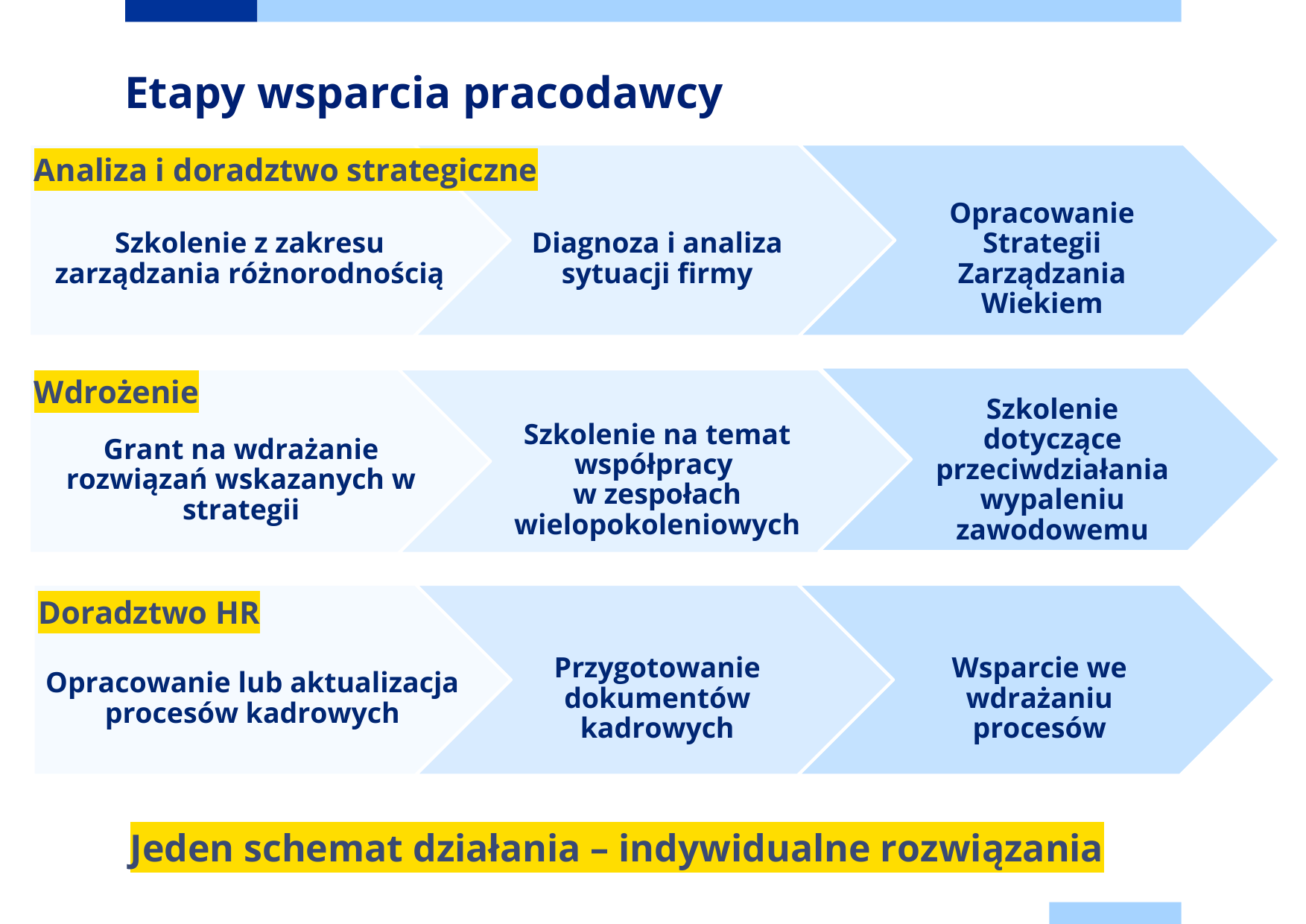

# Etapy wsparcia pracodawcy
Szkolenie z zakresu zarządzania różnorodnością
Diagnoza i analiza sytuacji firmy
Opracowanie Strategii Zarządzania Wiekiem
Analiza i doradztwo strategiczne
Grant na wdrażanie rozwiązań wskazanych w strategii
Szkolenie na temat współpracy
w zespołach wielopokoleniowych
Szkolenie dotyczące przeciwdziałania wypaleniu zawodowemu
Wdrożenie
Opracowanie lub aktualizacja procesów kadrowych
Przygotowanie dokumentów kadrowych
Wsparcie we wdrażaniu procesów
Doradztwo HR
Jeden schemat działania – indywidualne rozwiązania